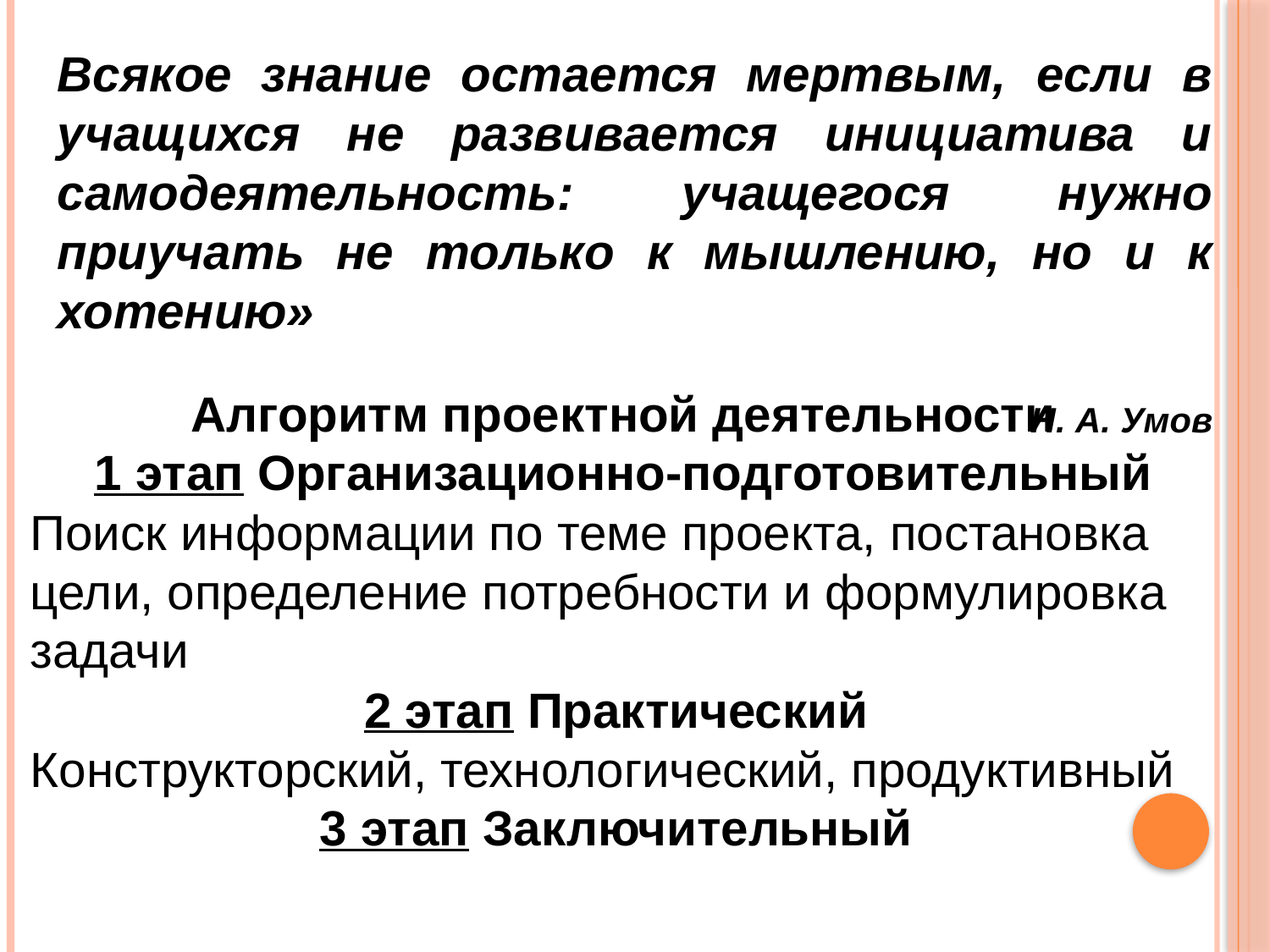

Всякое знание остается мертвым, если в учащихся не развивается инициатива и самодеятельность: учащегося нужно приучать не только к мышлению, но и к хотению»
Н. А. Умов
Алгоритм проектной деятельности
1 этап Организационно-подготовительный
Поиск информации по теме проекта, постановка цели, определение потребности и формулировка задачи
2 этап Практический
Конструкторский, технологический, продуктивный
3 этап Заключительный